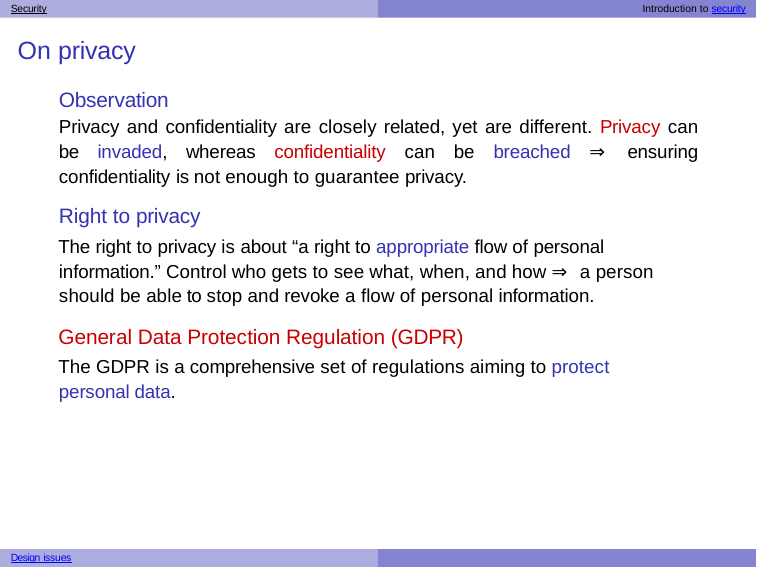

Security	Introduction to security
# On privacy
Observation
Privacy and confidentiality are closely related, yet are different. Privacy can be invaded, whereas confidentiality can be breached ⇒ ensuring confidentiality is not enough to guarantee privacy.
Right to privacy
The right to privacy is about “a right to appropriate flow of personal information.” Control who gets to see what, when, and how ⇒ a person should be able to stop and revoke a flow of personal information.
General Data Protection Regulation (GDPR)
The GDPR is a comprehensive set of regulations aiming to protect personal data.

Design issues